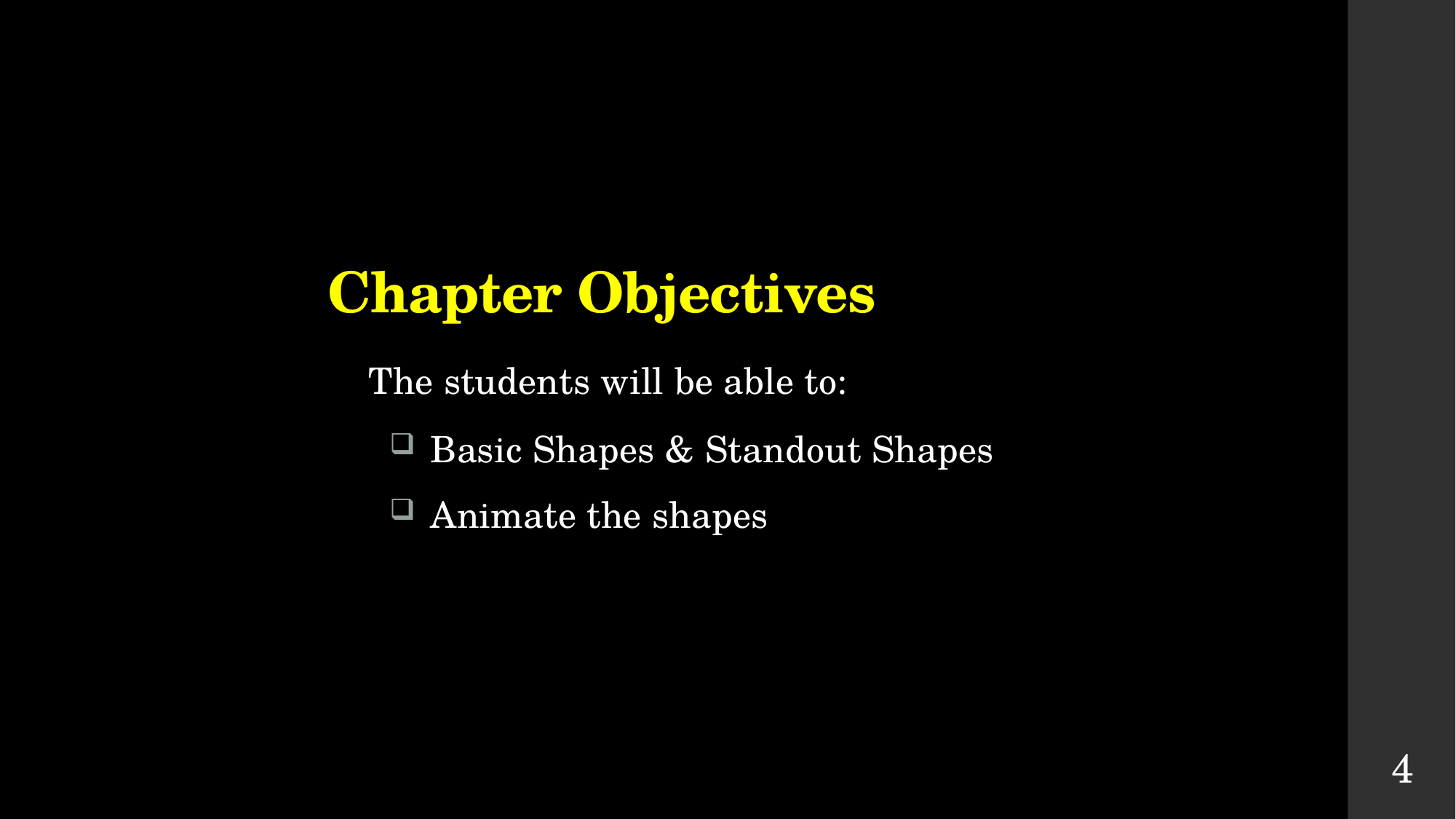

# Chapter Objectives
The students will be able to:
Basic Shapes & Standout Shapes
Animate the shapes
4